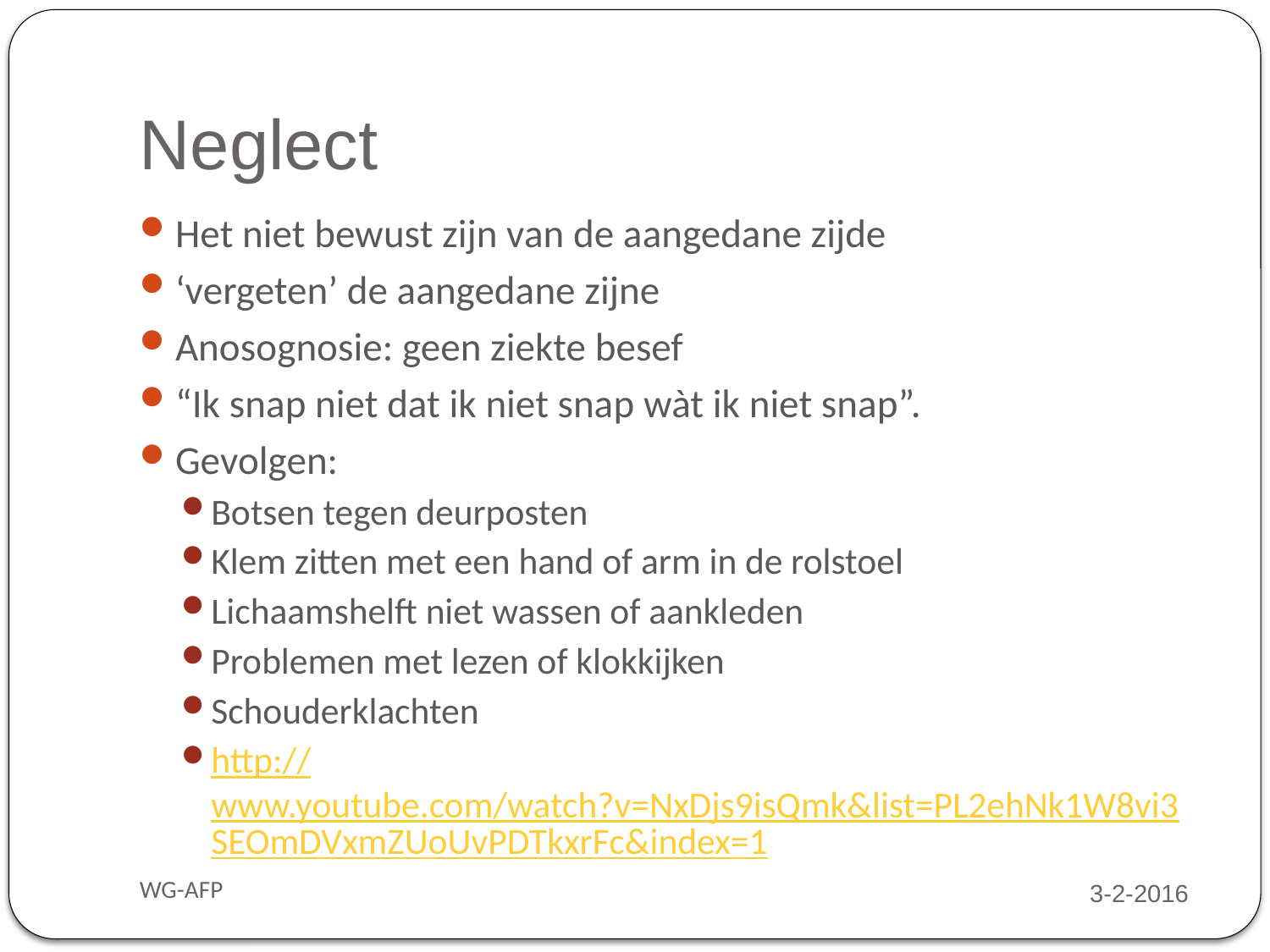

# Neglect
Het niet bewust zijn van de aangedane zijde
‘vergeten’ de aangedane zijne
Anosognosie: geen ziekte besef
“Ik snap niet dat ik niet snap wàt ik niet snap”.
Gevolgen:
Botsen tegen deurposten
Klem zitten met een hand of arm in de rolstoel
Lichaamshelft niet wassen of aankleden
Problemen met lezen of klokkijken
Schouderklachten
http://www.youtube.com/watch?v=NxDjs9isQmk&list=PL2ehNk1W8vi3SEOmDVxmZUoUvPDTkxrFc&index=1

WG-AFP
3-2-2016